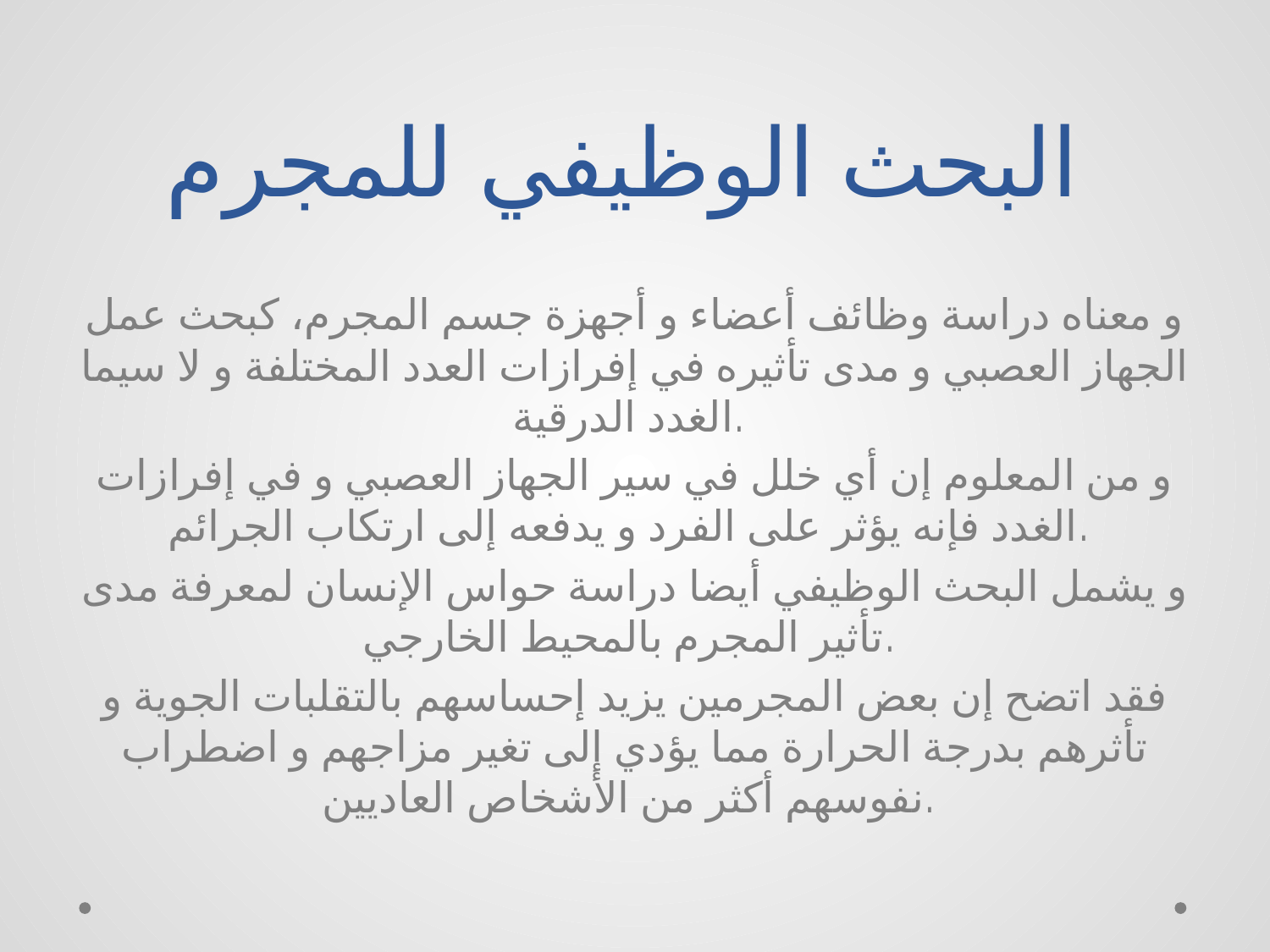

# البحث الوظيفي للمجرم

و معناه دراسة وظائف أعضاء و أجهزة جسم المجرم، كبحث عمل الجهاز العصبي و مدى تأثيره في إفرازات العدد المختلفة و لا سيما الغدد الدرقية.
و من المعلوم إن أي خلل في سير الجهاز العصبي و في إفرازات الغدد فإنه يؤثر على الفرد و يدفعه إلى ارتكاب الجرائم.
و يشمل البحث الوظيفي أيضا دراسة حواس الإنسان لمعرفة مدى تأثير المجرم بالمحيط الخارجي.
فقد اتضح إن بعض المجرمين يزيد إحساسهم بالتقلبات الجوية و تأثرهم بدرجة الحرارة مما يؤدي إلى تغير مزاجهم و اضطراب نفوسهم أكثر من الأشخاص العاديين.